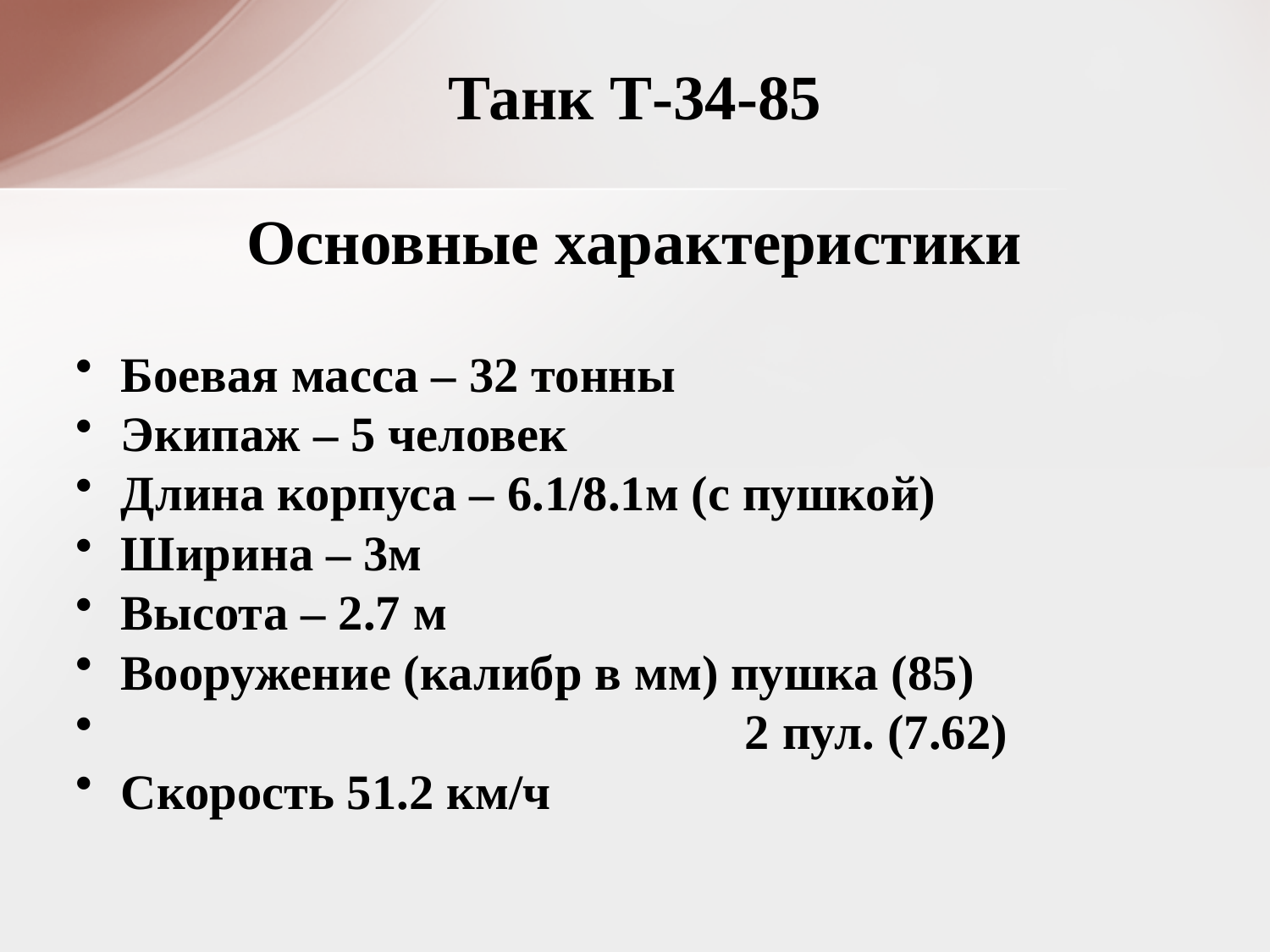

# Танк Т-34-85
Основные характеристики
Боевая масса – 32 тонны
Экипаж – 5 человек
Длина корпуса – 6.1/8.1м (с пушкой)
Ширина – 3м
Высота – 2.7 м
Вооружение (калибр в мм) пушка (85)
                                                  2 пул. (7.62)
Скорость 51.2 км/ч